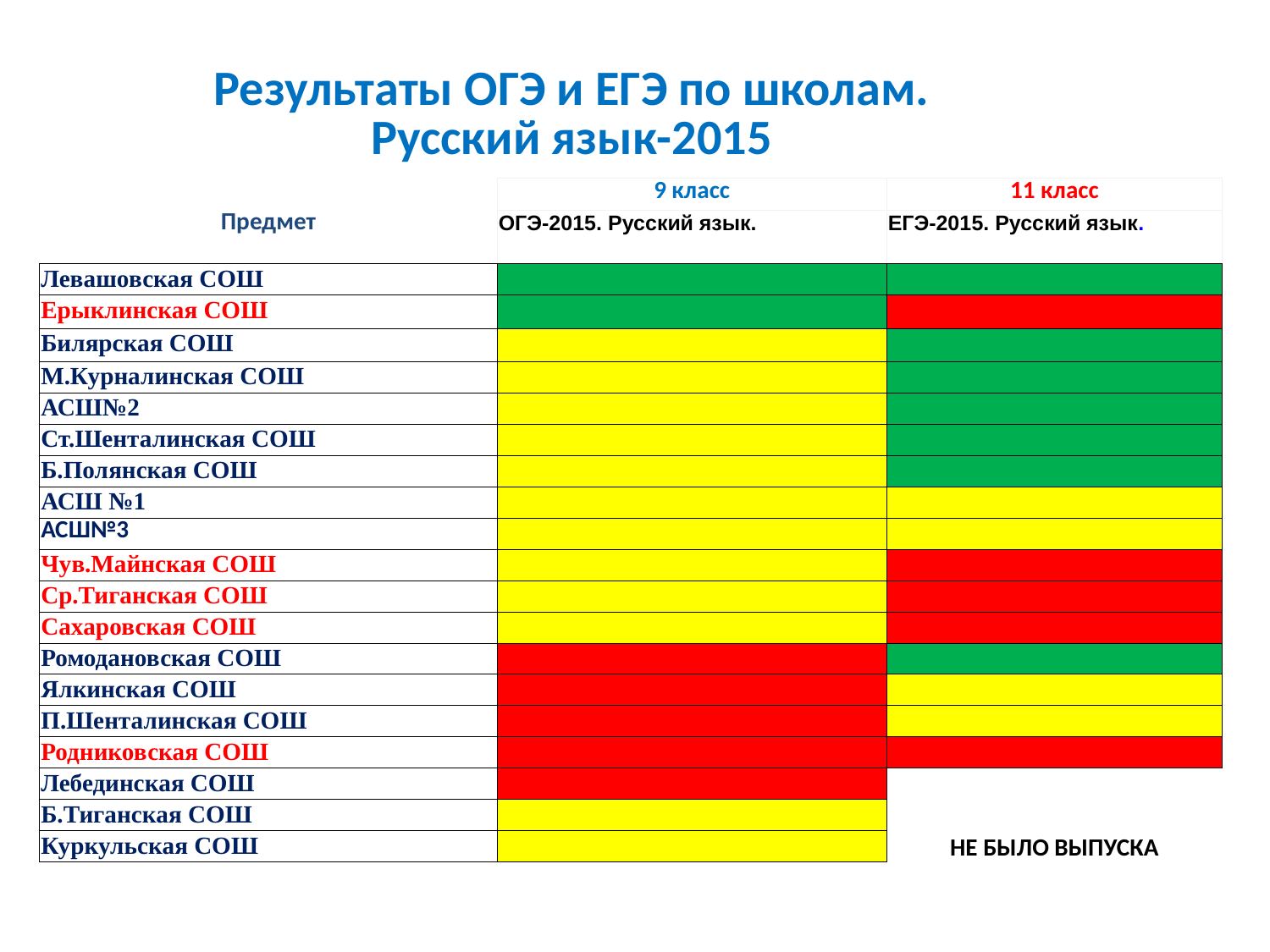

Результаты ОГЭ и ЕГЭ по школам.
Русский язык-2015
|  | 9 класс | 11 класс |
| --- | --- | --- |
| Предмет | ОГЭ-2015. Русский язык. | ЕГЭ-2015. Русский язык. |
| Левашовская СОШ |  |  |
| Ерыклинская СОШ |  |  |
| Билярская СОШ |  |  |
| М.Курналинская СОШ |  |  |
| АСШ№2 |  | Алексеевская СОШ №2 |
| Ст.Шенталинская СОШ |  |  |
| Б.Полянская СОШ |  |  |
| АСШ №1 |  |  |
| АСШ№3 |  |  |
| Чув.Майнская СОШ |  |  |
| Ср.Тиганская СОШ |  |  |
| Сахаровская СОШ |  |  |
| Ромодановская СОШ |  | Ромодановская СОШ |
| Ялкинская СОШ |  |  |
| П.Шенталинская СОШ |  |  |
| Родниковская СОШ |  |  |
| Лебединская СОШ |  | НЕ БЫЛО ВЫПУСКА |
| Б.Тиганская СОШ |  |  |
| Куркульская СОШ |  |  |